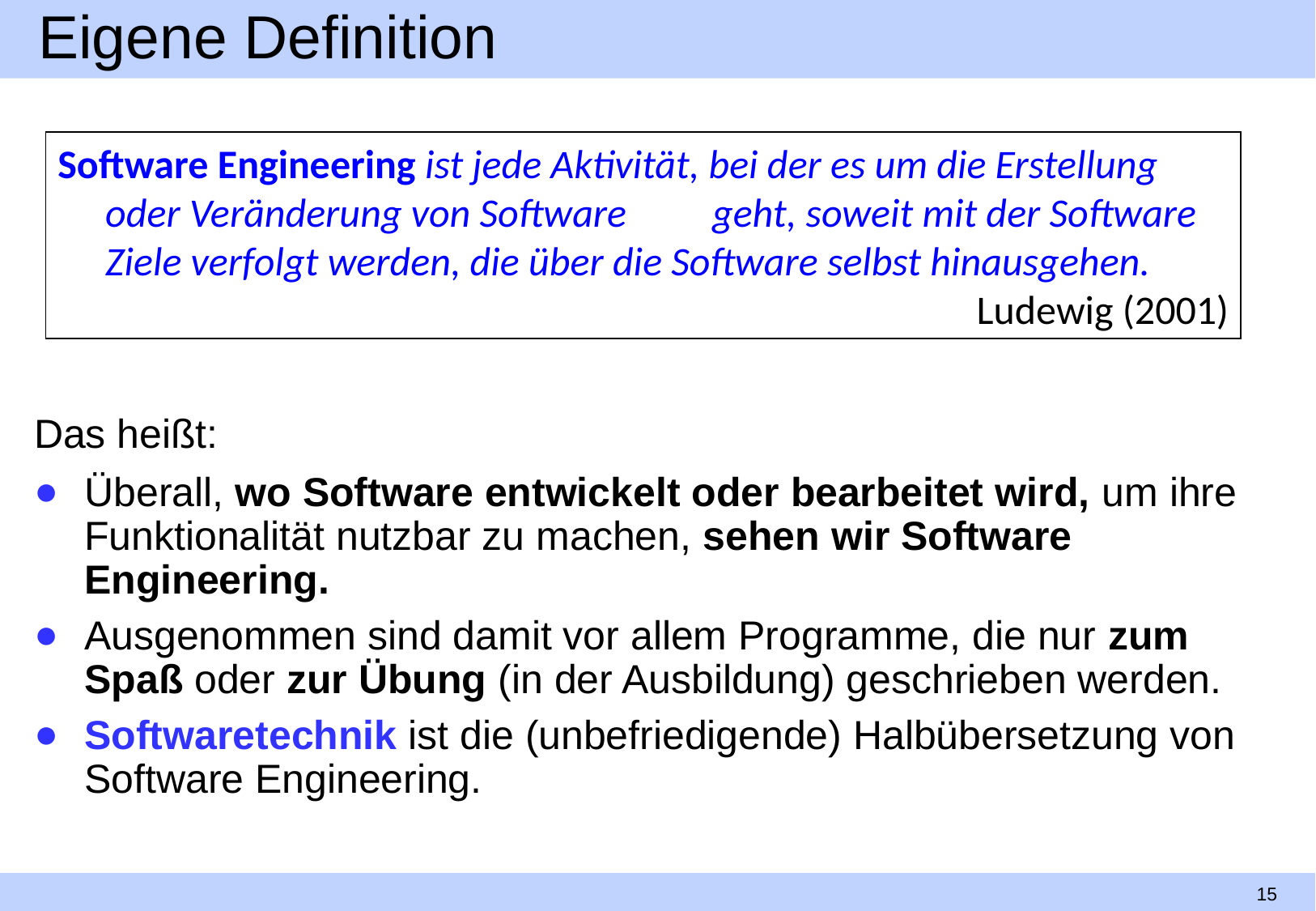

# Eigene Definition
Software Engineering ist jede Aktivität, bei der es um die Erstellung oder Veränderung von Software 	geht, soweit mit der Software Ziele verfolgt werden, die über die Software selbst hinausgehen.
Ludewig (2001)
Das heißt:
Überall, wo Software entwickelt oder bearbeitet wird, um ihre Funktionalität nutzbar zu machen, sehen wir Software Engineering.
Ausgenommen sind damit vor allem Programme, die nur zum Spaß oder zur Übung (in der Ausbildung) geschrieben werden.
Softwaretechnik ist die (unbefriedigende) Halbübersetzung von Software Engineering.
15